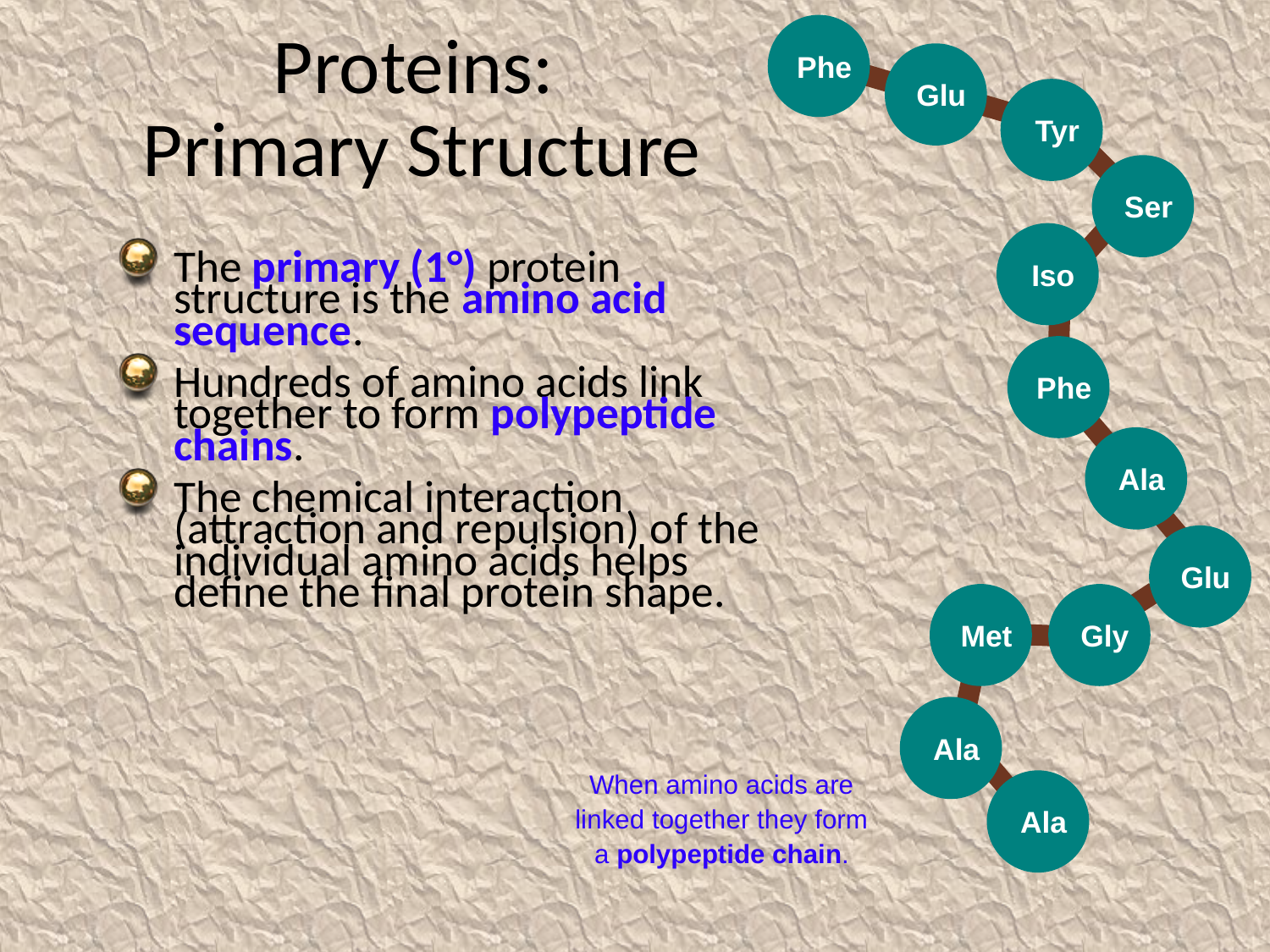

# Proteins: Primary Structure
Phe
Glu

Tyr

Ser
Iso

Phe

Ala

Glu
Met
Gly

Ala

Ala
The primary (1°) protein structure is the amino acid sequence.
Hundreds of amino acids link together to form polypeptide chains.
The chemical interaction (attraction and repulsion) of the individual amino acids helps define the final protein shape.
When amino acids are linked together they form a polypeptide chain.